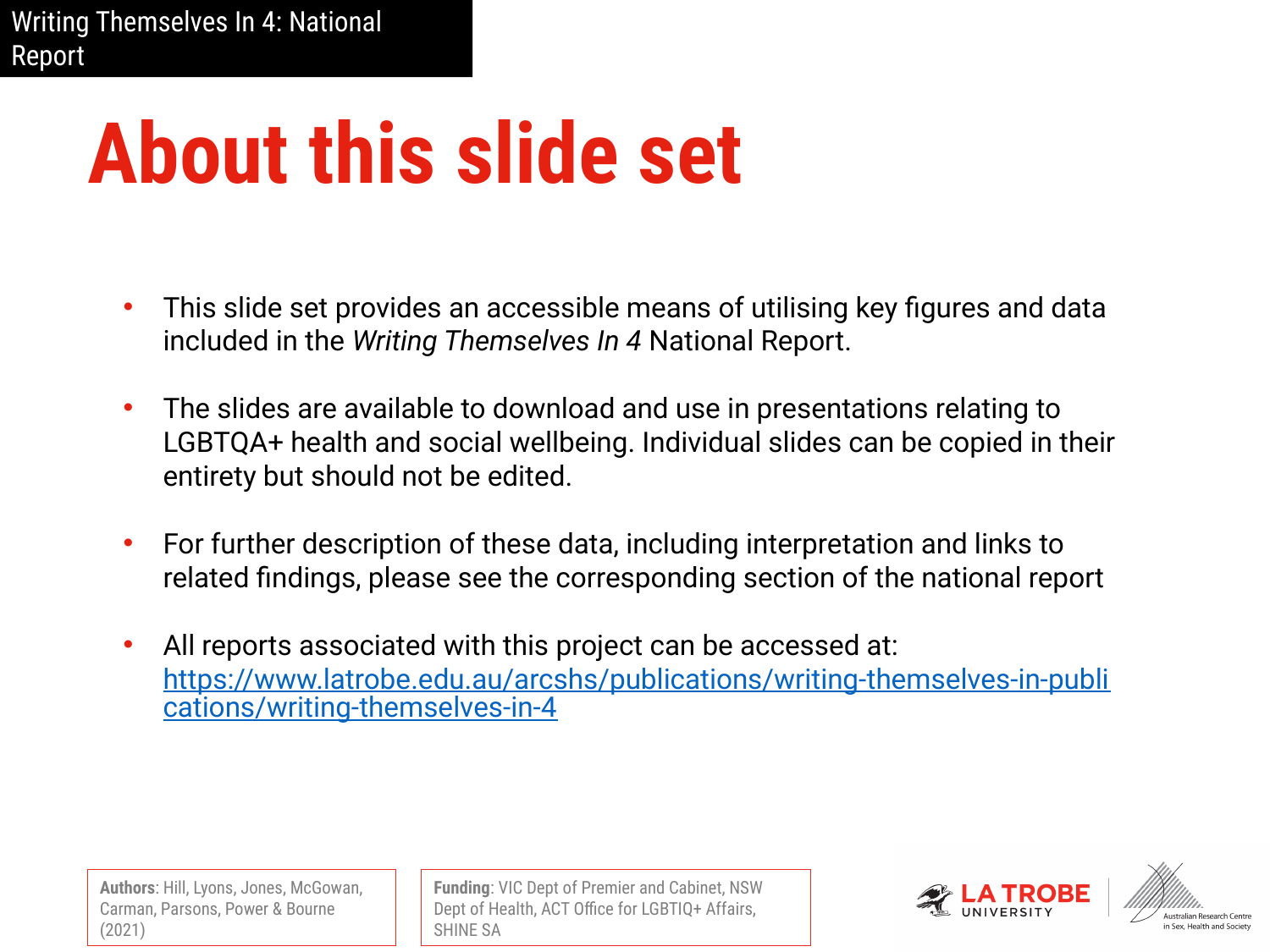

# About this slide set
This slide set provides an accessible means of utilising key figures and data included in the Writing Themselves In 4 National Report.

The slides are available to download and use in presentations relating to LGBTQA+ health and social wellbeing. Individual slides can be copied in their entirety but should not be edited.

For further description of these data, including interpretation and links to related findings, please see the corresponding section of the national report

All reports associated with this project can be accessed at: https://www.latrobe.edu.au/arcshs/publications/writing-themselves-in-publications/writing-themselves-in-4